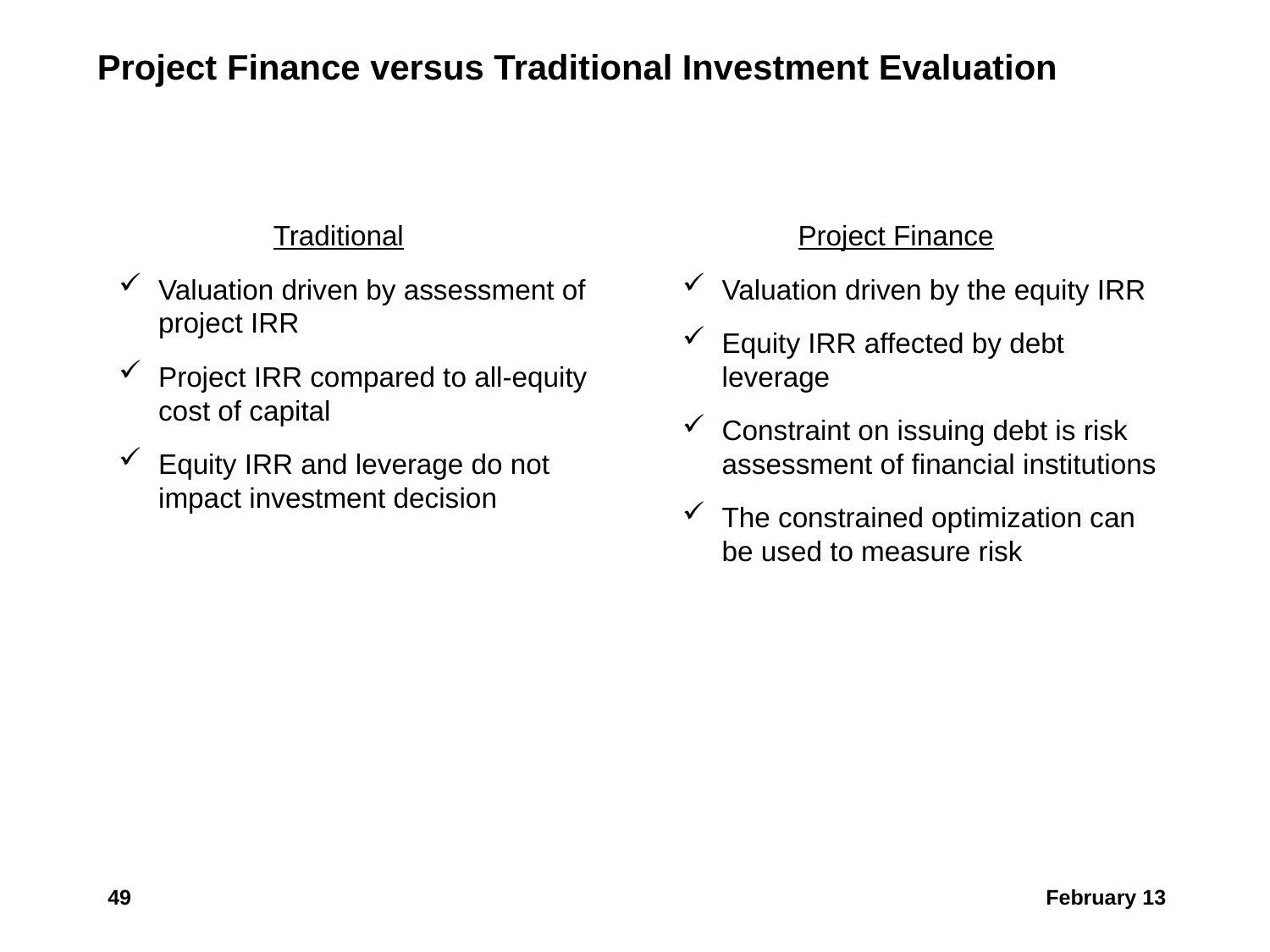

# Project Finance versus Traditional Investment Evaluation
Traditional
Valuation driven by assessment of project IRR
Project IRR compared to all-equity cost of capital
Equity IRR and leverage do not impact investment decision
Project Finance
Valuation driven by the equity IRR
Equity IRR affected by debt leverage
Constraint on issuing debt is risk assessment of financial institutions
The constrained optimization can be used to measure risk